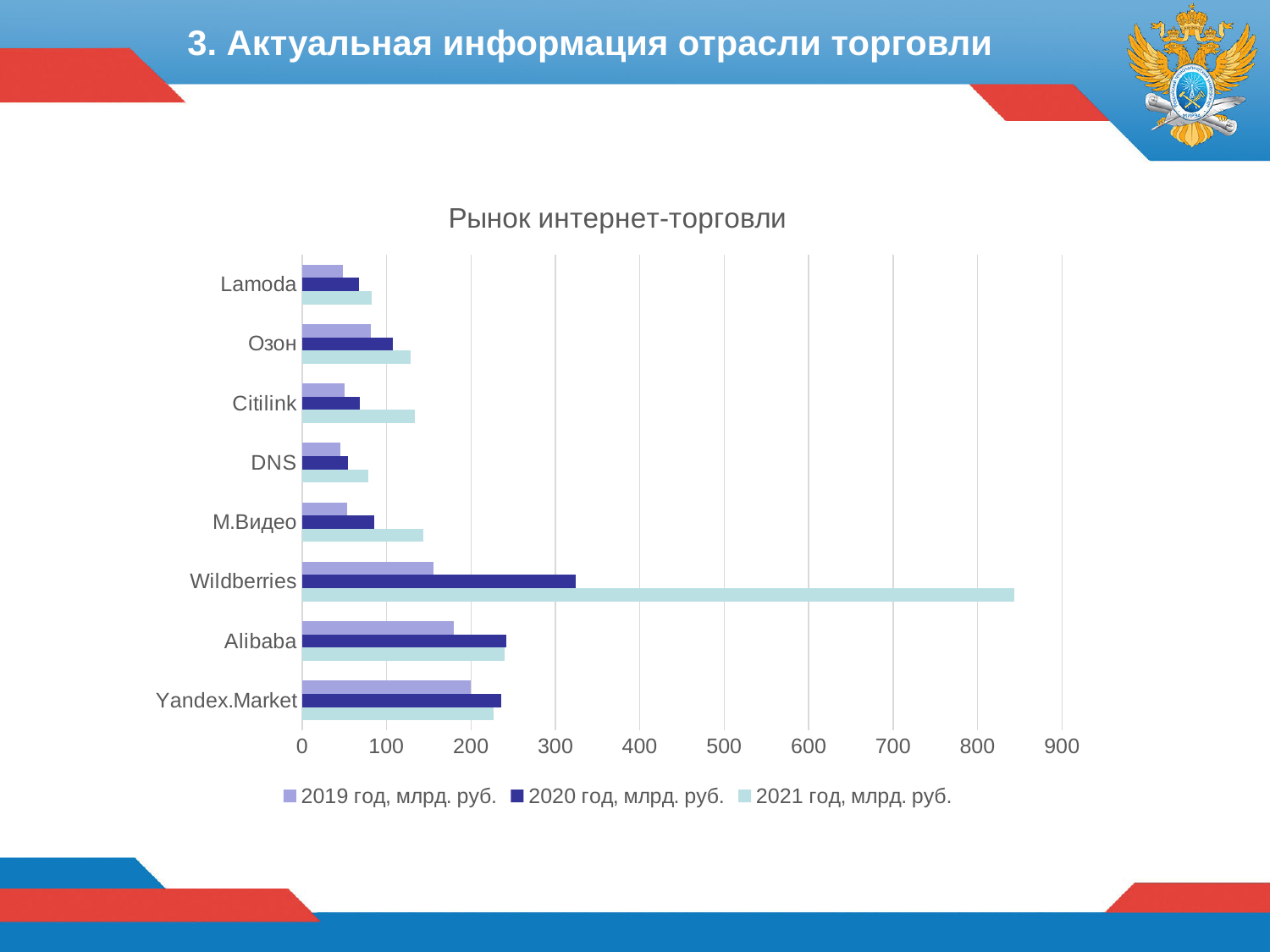

3. Актуальная информация отрасли торговли

### Chart: Рынок интернет-торговли

| Category | 2021 год, млрд. руб. | 2020 год, млрд. руб. | 2019 год, млрд. руб. |
|---|---|---|---|
| Yandex.Market | 227.0 | 236.0 | 200.0 |
| Alibaba | 240.0 | 242.0 | 180.0 |
| Wildberries | 844.0 | 324.0 | 156.0 |
| М.Видео | 144.0 | 85.0 | 53.0 |
| DNS | 78.0 | 54.0 | 45.0 |
| Citilink | 134.0 | 68.0 | 50.0 |
| Озон | 129.0 | 107.0 | 81.0 |
| Lamoda | 82.0 | 67.0 | 48.0 |